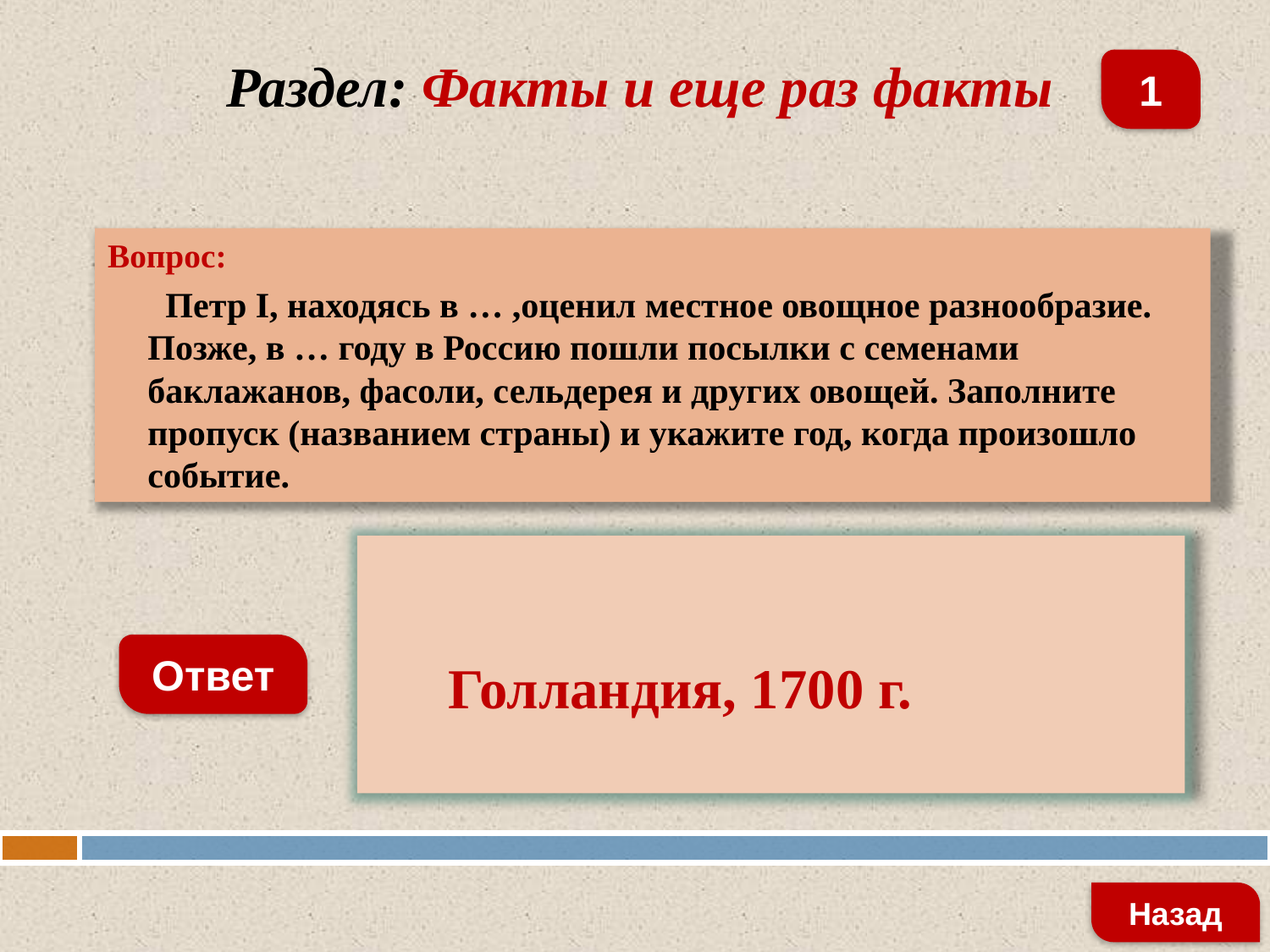

1
Раздел: Факты и еще раз факты
Вопрос:
       Петр I, находясь в … ,оценил местное овощное разнообразие. Позже, в … году в Россию пошли посылки с семенами баклажанов, фасоли, сельдерея и других овощей. Заполните пропуск (названием страны) и укажите год, когда произошло событие.

    Голландия, 1700 г.
Ответ

Назад